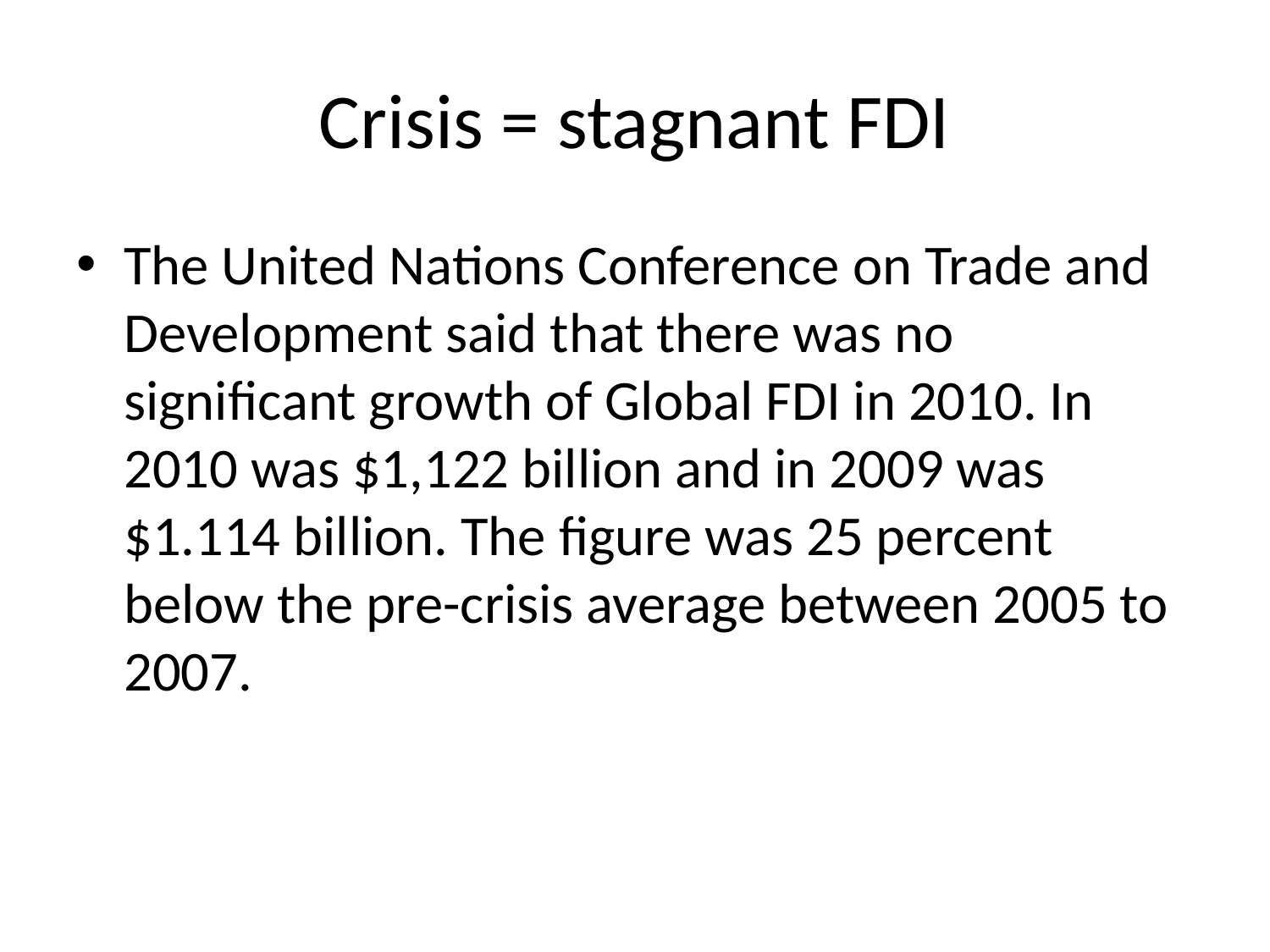

# Crisis = stagnant FDI
The United Nations Conference on Trade and Development said that there was no significant growth of Global FDI in 2010. In 2010 was $1,122 billion and in 2009 was $1.114 billion. The figure was 25 percent below the pre-crisis average between 2005 to 2007.